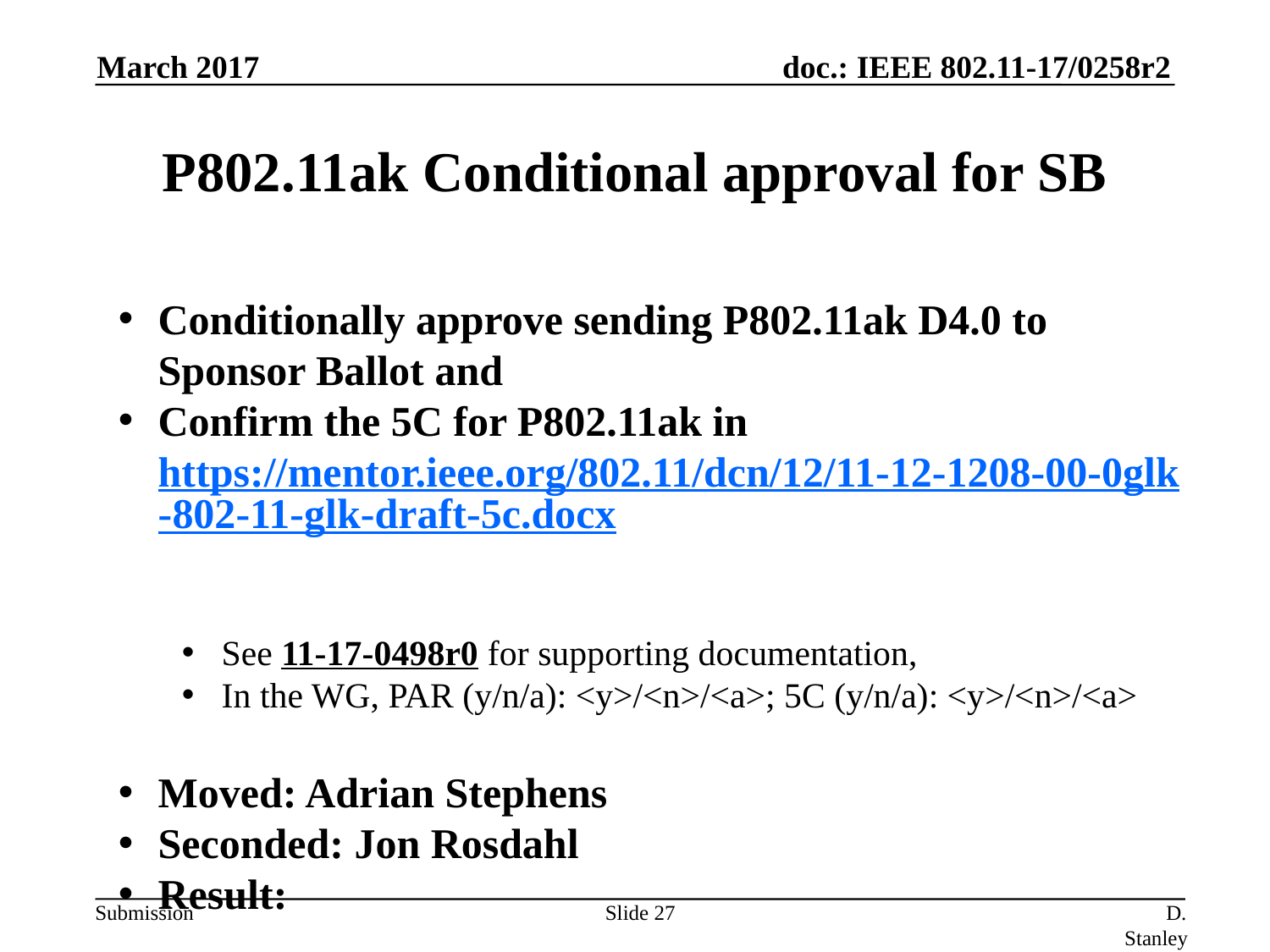

March 2017
# P802.11ak Conditional approval for SB
Conditionally approve sending P802.11ak D4.0 to Sponsor Ballot and
Confirm the 5C for P802.11ak in https://mentor.ieee.org/802.11/dcn/12/11-12-1208-00-0glk-802-11-glk-draft-5c.docx

See 11-17-0498r0 for supporting documentation,
In the WG, PAR (y/n/a): <y>/<n>/<a>; 5C (y/n/a): <y>/<n>/<a>

Moved: Adrian Stephens
Seconded: Jon Rosdahl
Result:
Slide 27
D. Stanley, HP Enterprise